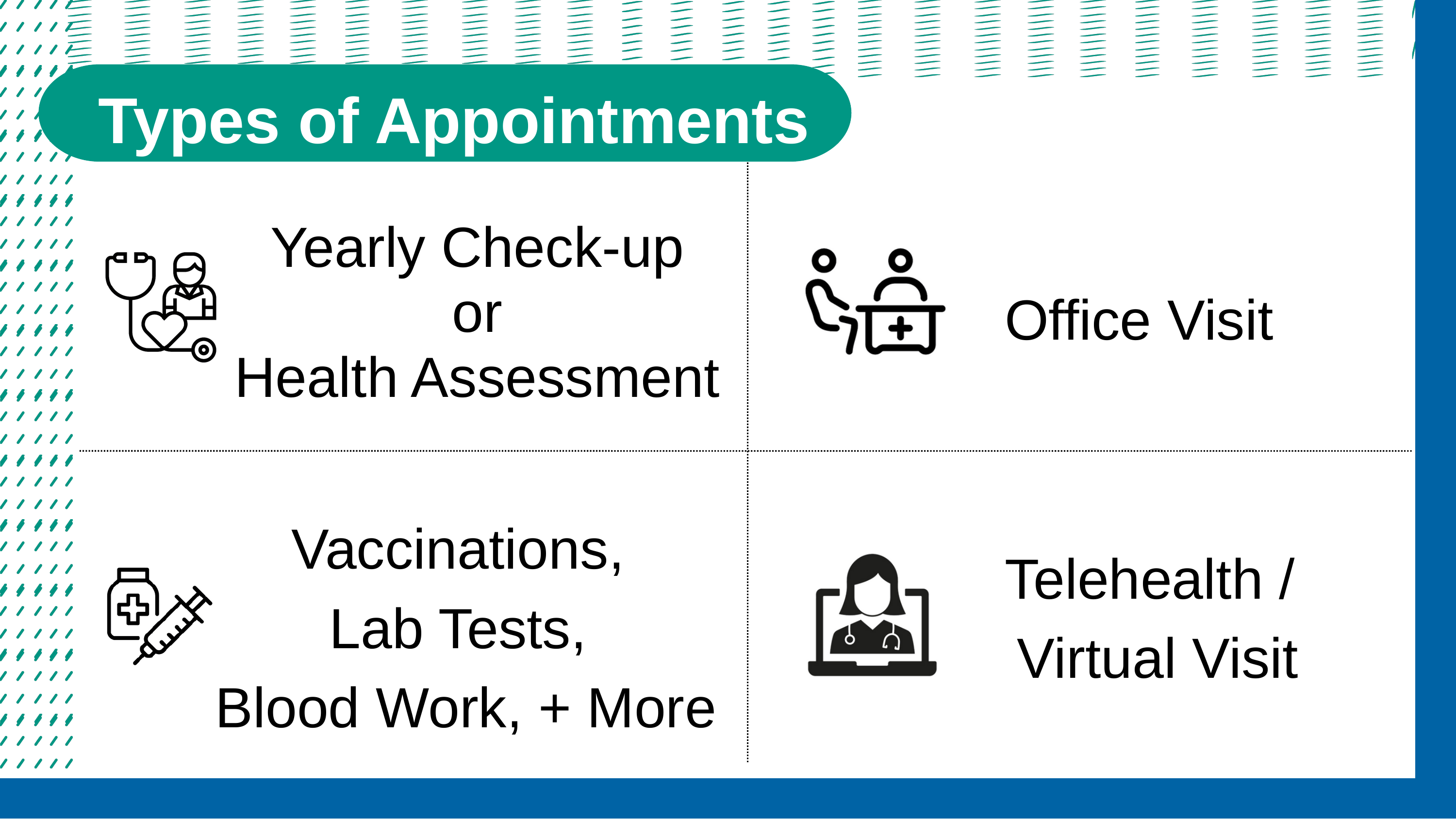

Types of Appointments

Office Visit
Yearly Check-up
or
Health Assessment

Vaccinations,
Lab Tests,
Blood Work, + More
Telehealth /
Virtual Visit